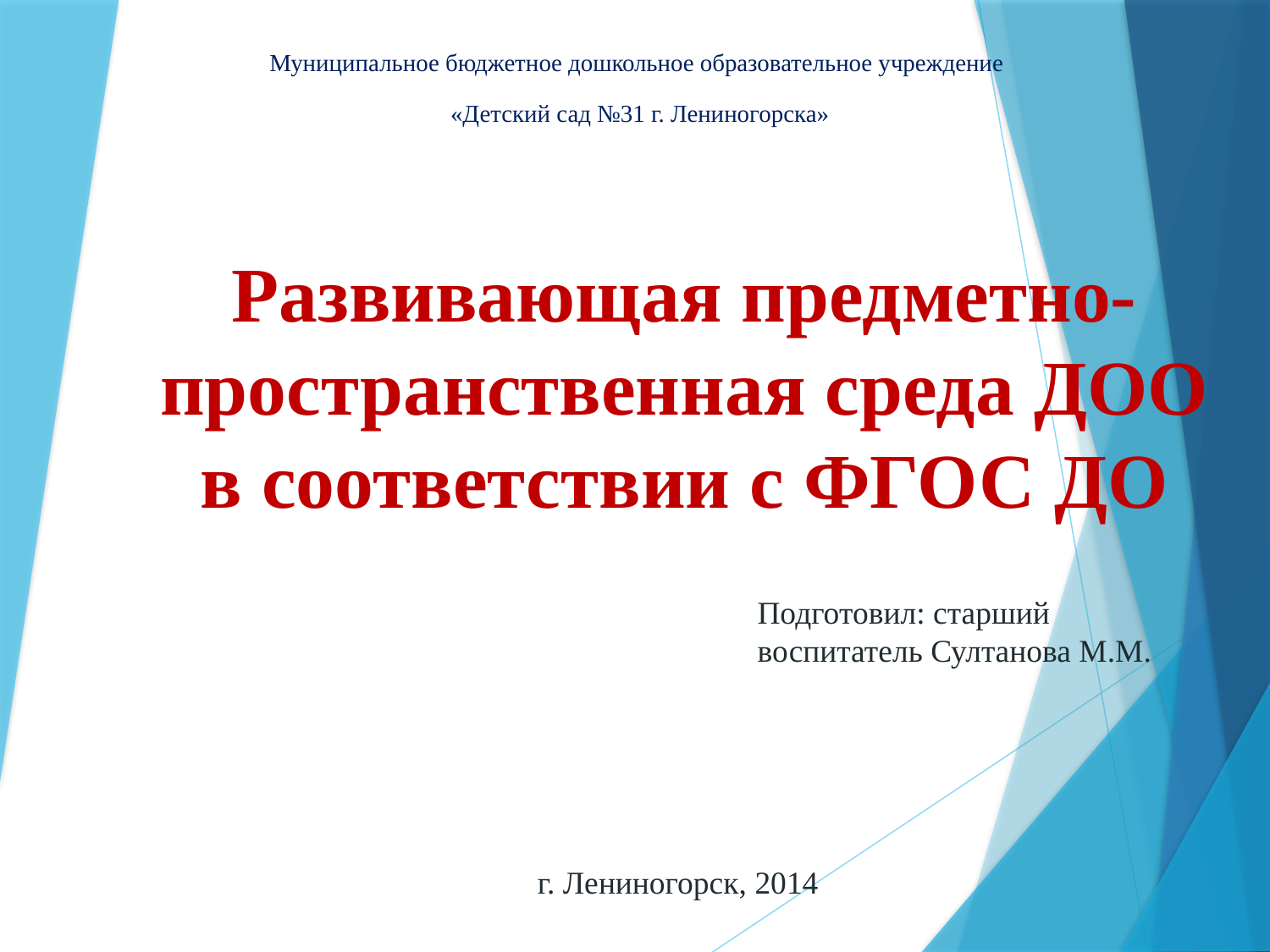

Муниципальное бюджетное дошкольное образовательное учреждение
«Детский сад №31 г. Лениногорска»
# Развивающая предметно-пространственная среда ДОО в соответствии с ФГОС ДО
Подготовил: старший воспитатель Султанова М.М.
г. Лениногорск, 2014